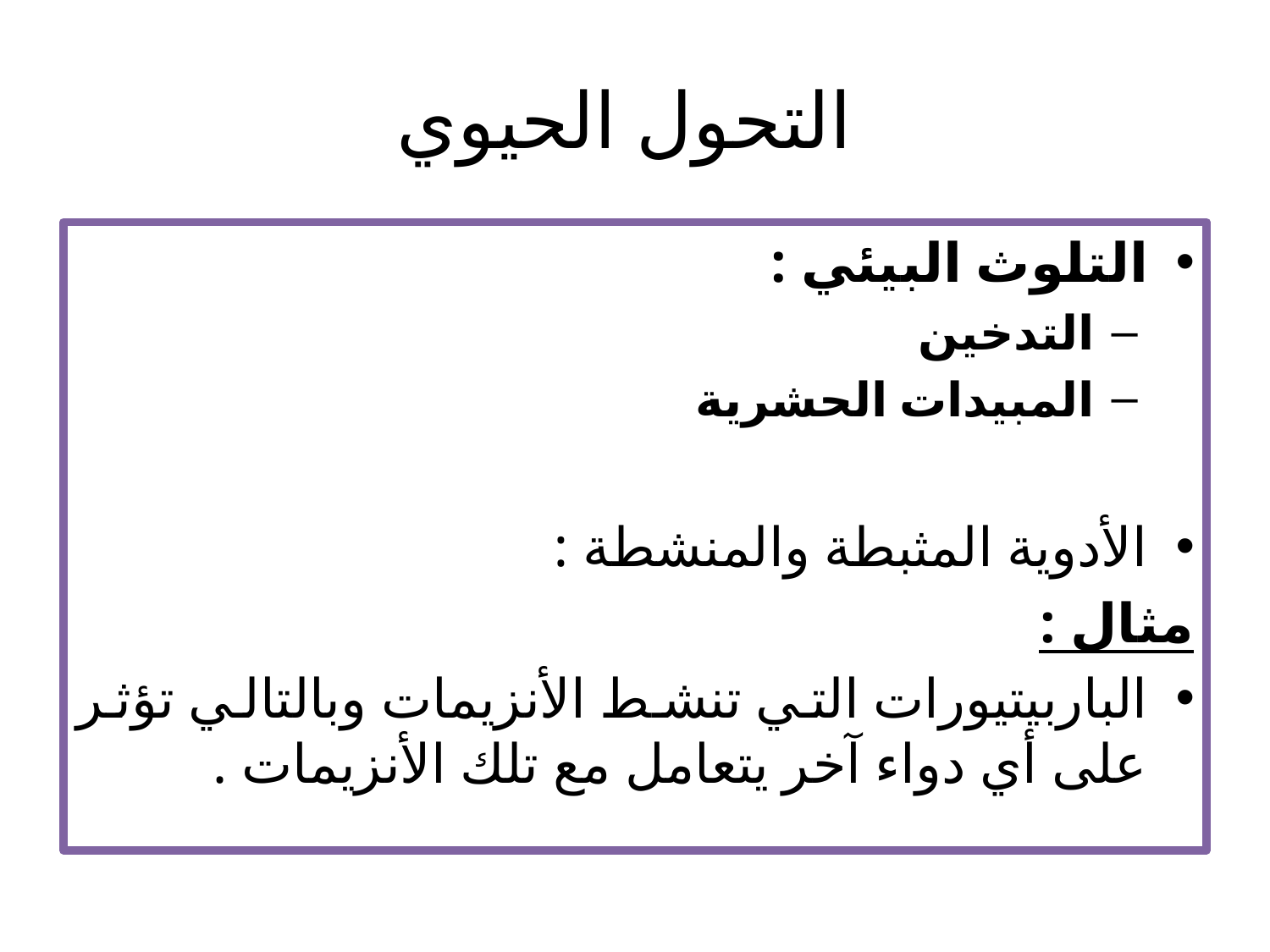

# التحول الحيوي
التلوث البيئي :
التدخين
المبيدات الحشرية

الأدوية المثبطة والمنشطة :
مثال :
الباربيتيورات التي تنشط الأنزيمات وبالتالي تؤثر على أي دواء آخر يتعامل مع تلك الأنزيمات .